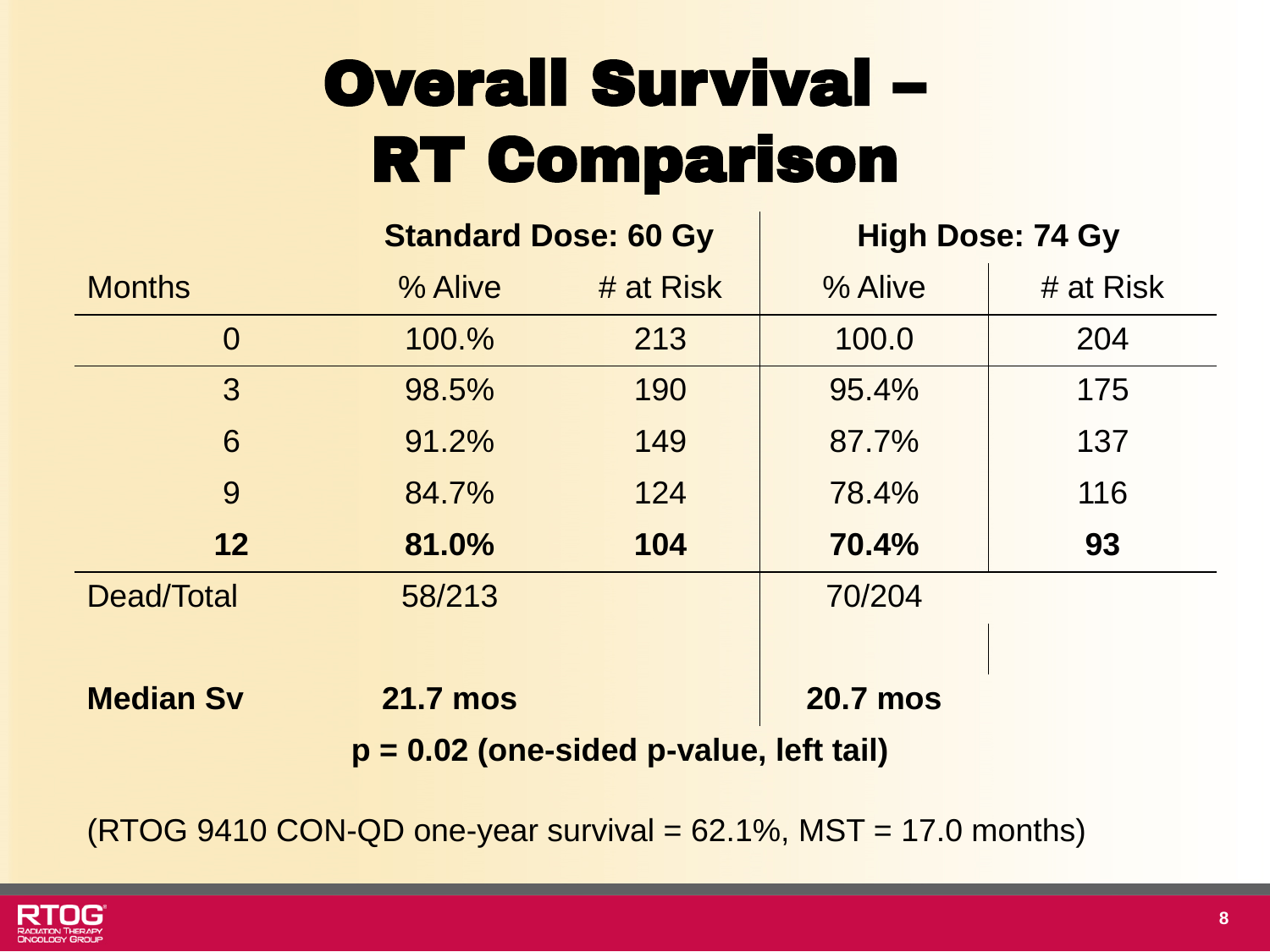

# Overall Survival – RT Comparison
|  | Standard Dose: 60 Gy |  | High Dose: 74 Gy |  |
| --- | --- | --- | --- | --- |
| Months | % Alive | # at Risk | % Alive | # at Risk |
| 0 | 100.% | 213 | 100.0 | 204 |
| 3 | 98.5% | 190 | 95.4% | 175 |
| 6 | 91.2% | 149 | 87.7% | 137 |
| 9 | 84.7% | 124 | 78.4% | 116 |
| 12 | 81.0% | 104 | 70.4% | 93 |
| Dead/Total | 58/213 |  | 70/204 |  |
|  |  |  |  |  |
| Median Sv | 21.7 mos |  | 20.7 mos |  |
|  | p = 0.02 (one-sided p-value, left tail) |  |  |  |
|  |  |  |  |  |
| (RTOG 9410 CON-QD one-year survival = 62.1%, MST = 17.0 months) |  |  |  |  |